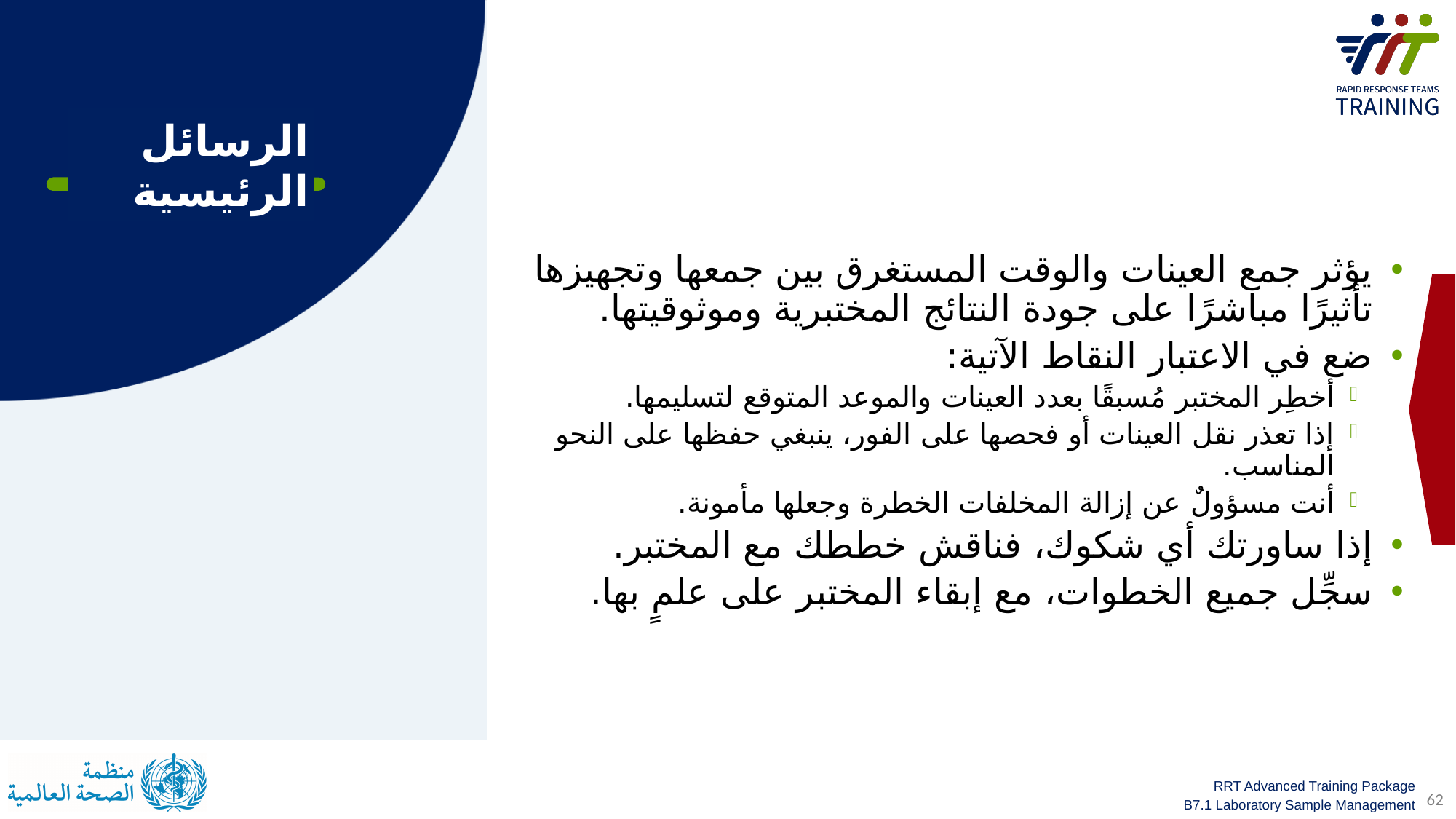

يؤثر جمع العينات والوقت المستغرق بين جمعها وتجهيزها تأثيرًا مباشرًا على جودة النتائج المختبرية وموثوقيتها.
ضع في الاعتبار النقاط الآتية:
أخطِر المختبر مُسبقًا بعدد العينات والموعد المتوقع لتسليمها.
إذا تعذر نقل العينات أو فحصها على الفور، ينبغي حفظها على النحو المناسب.
أنت مسؤولٌ عن إزالة المخلفات الخطرة وجعلها مأمونة.
إذا ساورتك أي شكوك، فناقش خططك مع المختبر.
سجِّل جميع الخطوات، مع إبقاء المختبر على علمٍ بها.
الرسائل الرئيسية